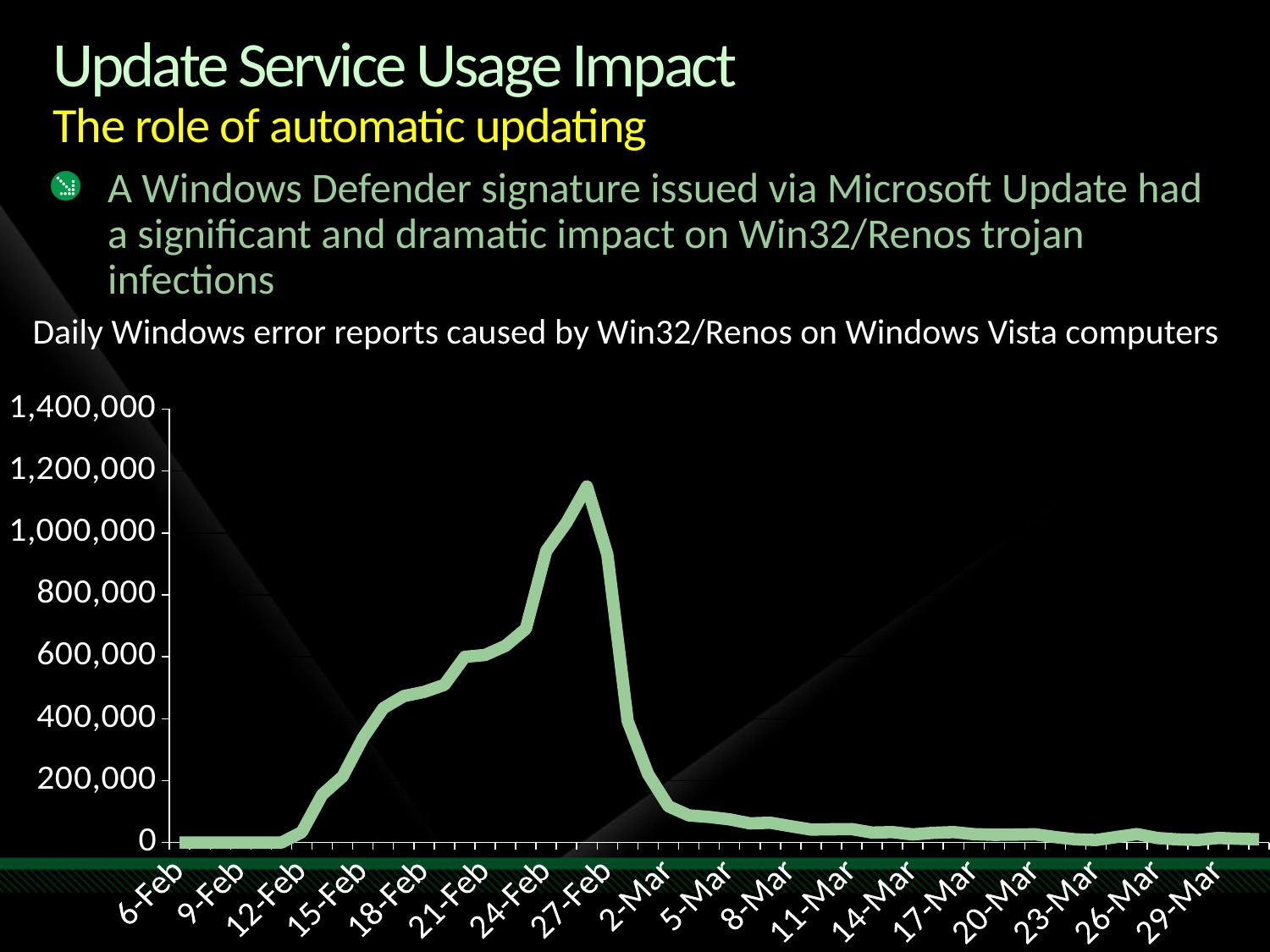

# Update Service Usage Impact The role of automatic updating
A Windows Defender signature issued via Microsoft Update had a significant and dramatic impact on Win32/Renos trojan infections
Daily Windows error reports caused by Win32/Renos on Windows Vista computers

### Chart

| Category | Renos Crash Reports |
|---|---|
| 39119 | 7.0 |
| 39120 | 3.0 |
| 39121 | 5.0 |
| 39122 | 2.0 |
| 39123 | 8.0 |
| 39124 | 4.0 |
| 39125 | 33720.0 |
| 39126 | 154774.0 |
| 39127 | 213183.0 |
| 39128 | 337982.0 |
| 39129 | 434047.0 |
| 39130 | 472945.0 |
| 39131 | 486389.0 |
| 39132 | 509503.0 |
| 39133 | 599738.0 |
| 39134 | 605955.0 |
| 39135 | 635243.0 |
| 39136 | 690231.0 |
| 39137 | 941698.0 |
| 39138 | 1033502.0 |
| 39139 | 1150084.0 |
| 39140 | 930205.0 |
| 39141 | 392167.0 |
| 39142 | 220949.0 |
| 39143 | 117256.0 |
| 39144 | 87870.0 |
| 39145 | 82606.0 |
| 39146 | 74952.0 |
| 39147 | 62134.0 |
| 39148 | 64051.0 |
| 39149 | 52842.0 |
| 39150 | 42047.0 |
| 39151 | 42854.0 |
| 39152 | 43449.0 |
| 39153 | 32220.0 |
| 39154 | 33778.0 |
| 39155 | 26287.0 |
| 39156 | 31547.0 |
| 39157 | 33754.0 |
| 39158 | 27133.0 |
| 39159 | 25136.0 |
| 39160 | 25677.0 |
| 39161 | 26704.0 |
| 39162 | 17685.0 |
| 39163 | 10355.0 |
| 39164 | 8266.0 |
| 39165 | 17953.0 |
| 39166 | 27277.0 |
| 39167 | 14733.0 |
| 39168 | 10118.0 |
| 39169 | 8330.0 |
| 39170 | 14808.0 |
| 39171 | 12353.0 |
| 39172 | 10427.0 |